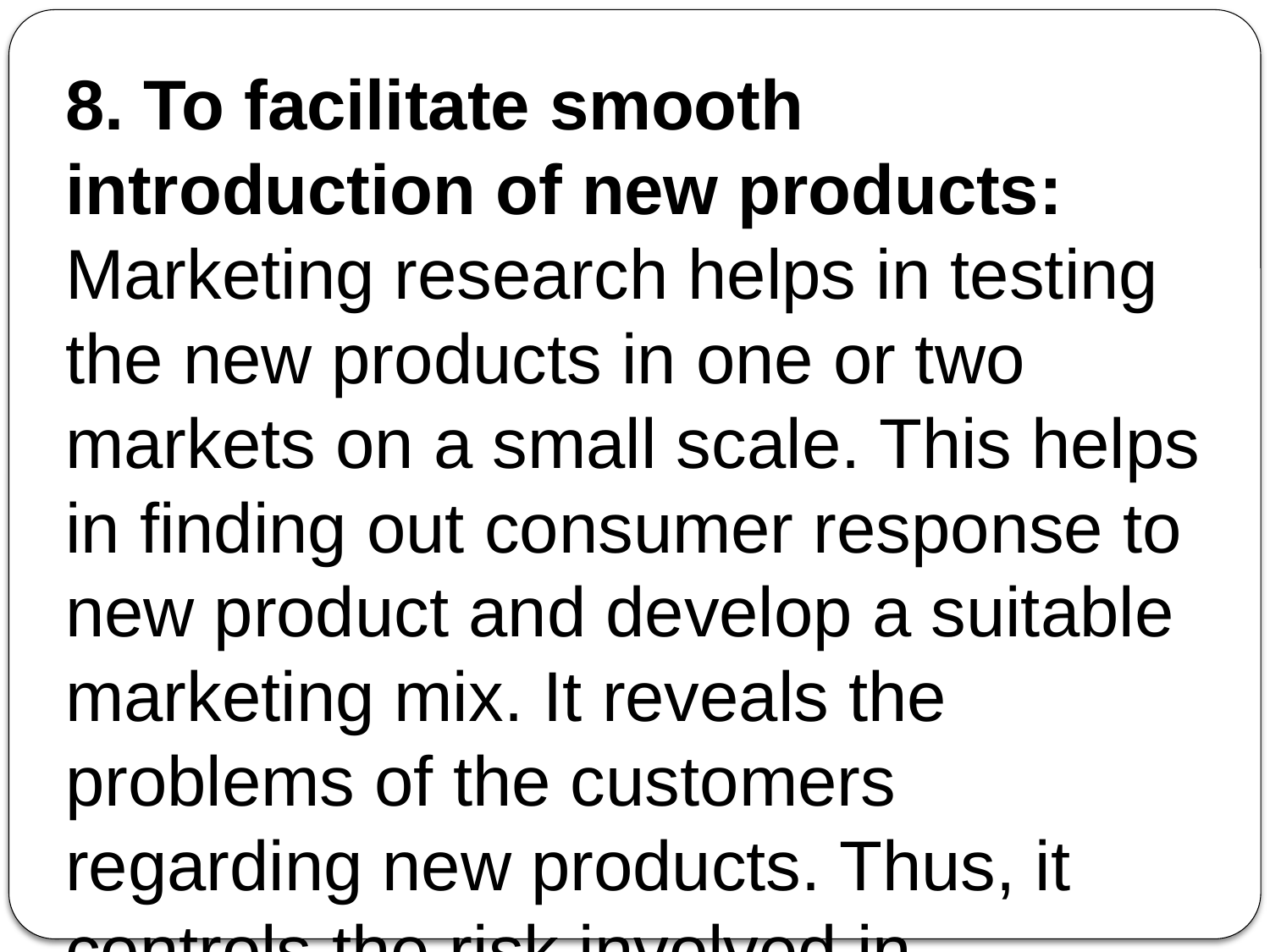

8. To facilitate smooth introduction of new products:
Marketing research helps in testing the new products in one or two markets on a small scale. This helps in finding out consumer response to new product and develop a suitable marketing mix. It reveals the problems of the customers regarding new products. Thus, it controls the risk involved in introducing a new product